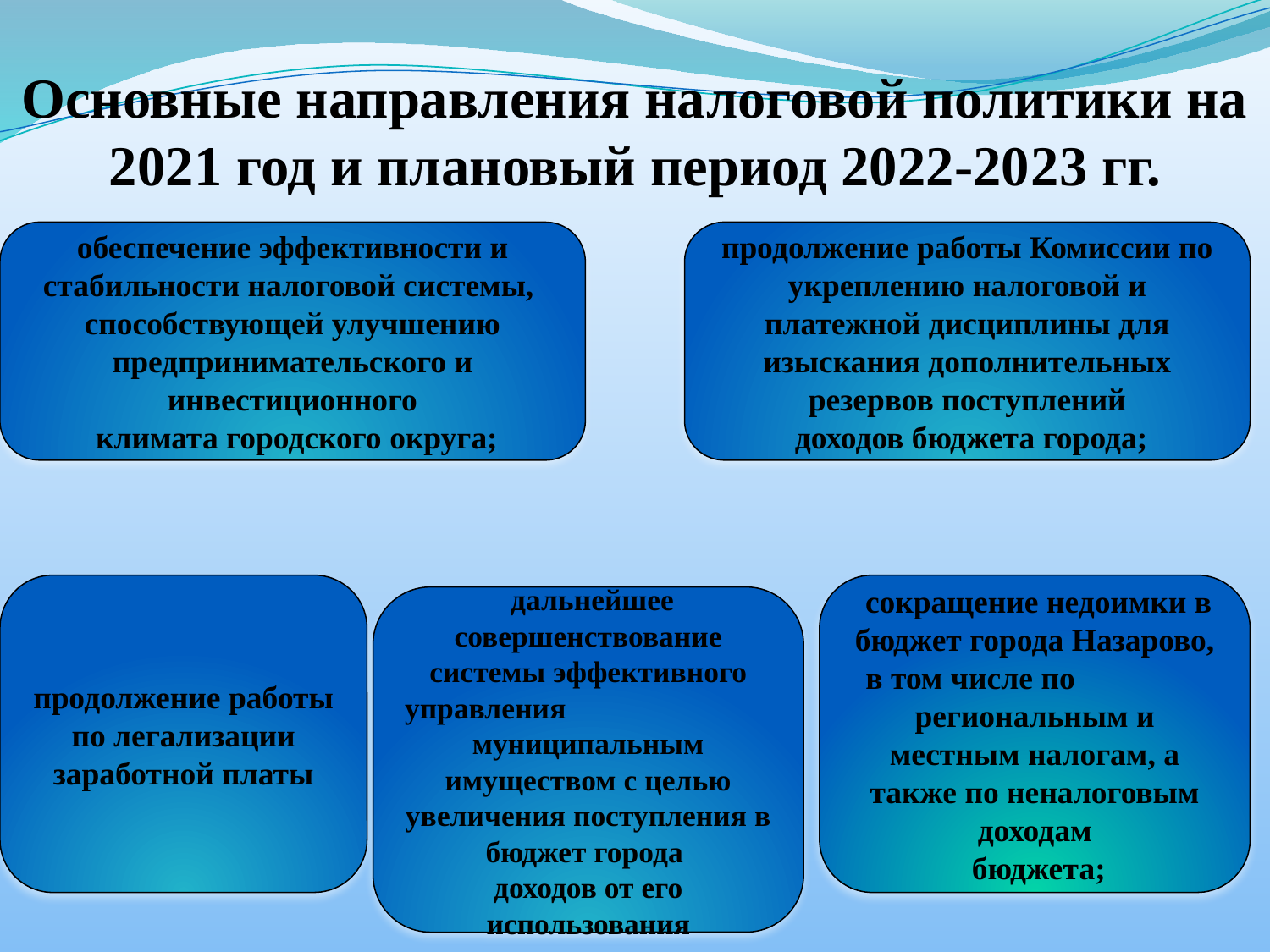

# Основные направления налоговой политики на 2021 год и плановый период 2022-2023 гг.
обеспечение эффективности и стабильности налоговой системы,
способствующей улучшению предпринимательского и инвестиционного
 климата городского округа;
продолжение работы Комиссии по укреплению налоговой и платежной дисциплины для изыскания дополнительных резервов поступлений
 доходов бюджета города;
продолжение работы по легализации заработной платы
 сокращение недоимки в бюджет города Назарово, в том числе по                 региональным и местным налогам, а также по неналоговым доходам
 бюджета;
 дальнейшее совершенствование системы эффективного управления                            муниципальным имуществом с целью увеличения поступления в бюджет города
доходов от его использования